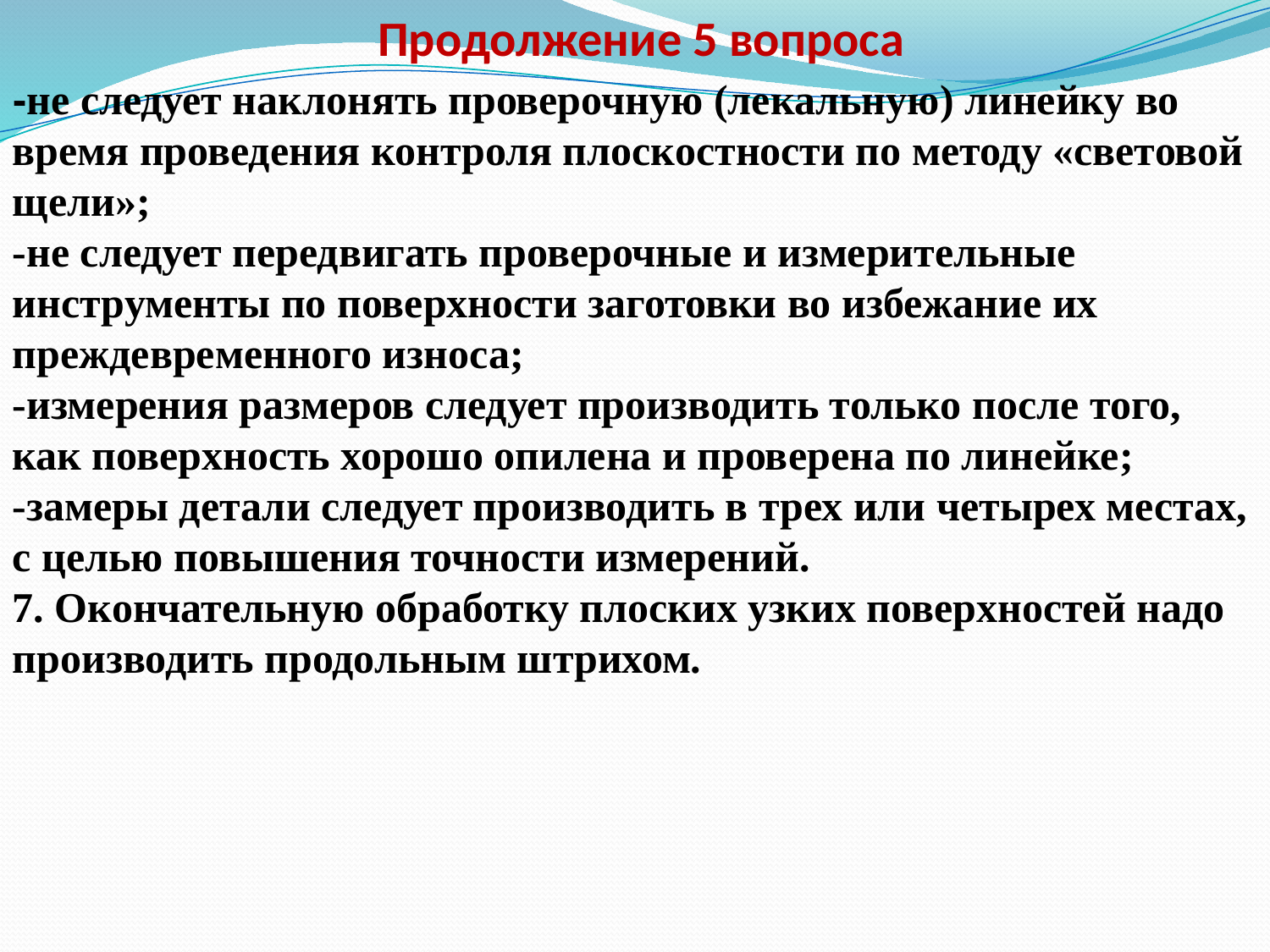

# Продолжение 5 вопроса
-не следует наклонять проверочную (лекальную) линейку во время проведения контроля плоскостности по методу «световой щели»;
-не следует передвигать проверочные и измерительные инструменты по поверхности заготовки во избежание их преждевременного износа;
-измерения размеров следует производить только после того, как поверхность хорошо опилена и проверена по линейке;
-замеры детали следует производить в трех или четырех местах, с целью повышения точности измерений.
7. Окончательную обработку плоских узких поверхностей надо производить продольным штрихом.